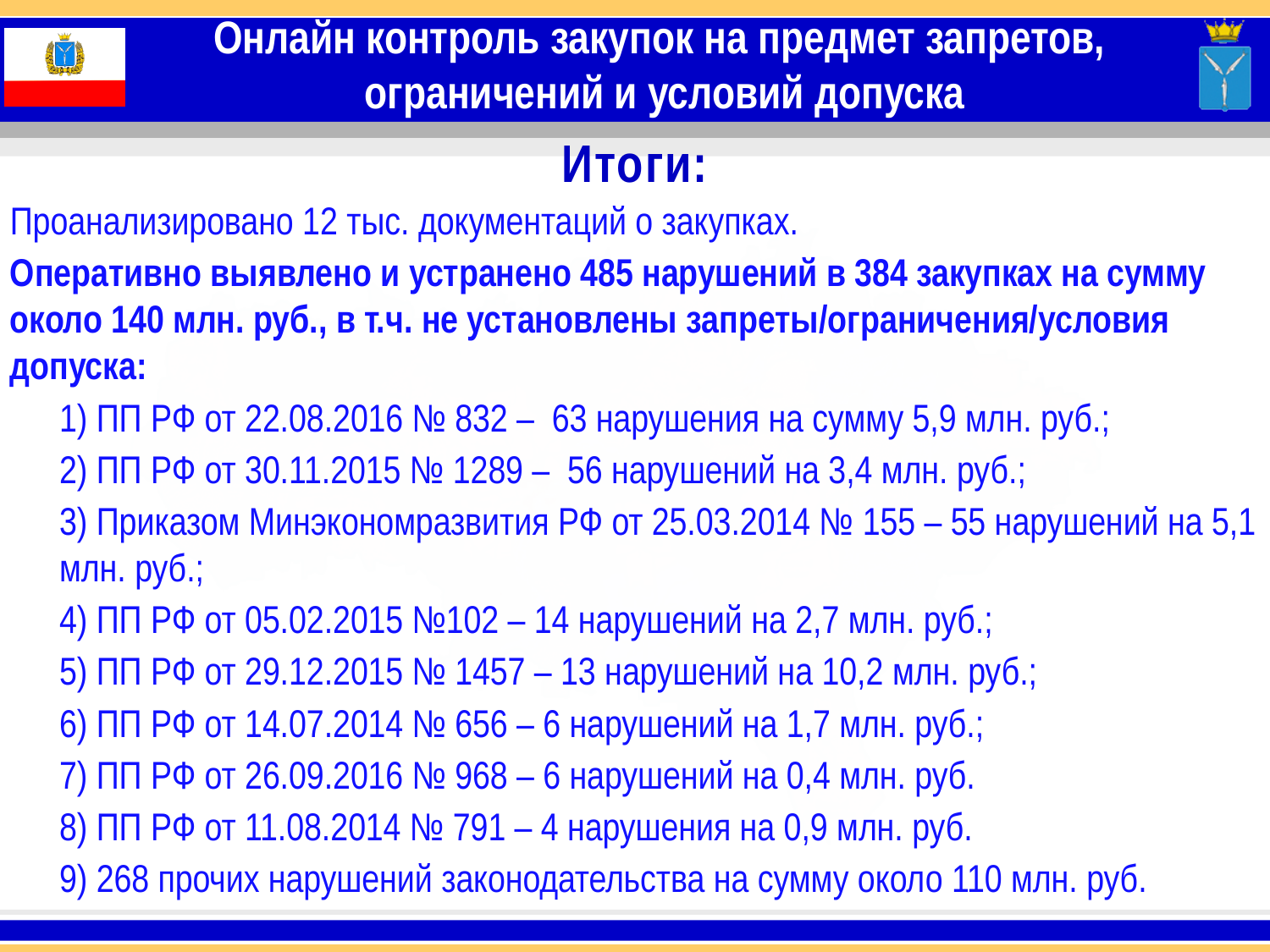

Онлайн контроль закупок на предмет запретов,
ограничений и условий допуска
Итоги:
Проанализировано 12 тыс. документаций о закупках.
Оперативно выявлено и устранено 485 нарушений в 384 закупках на сумму около 140 млн. руб., в т.ч. не установлены запреты/ограничения/условия допуска:
1) ПП РФ от 22.08.2016 № 832 –  63 нарушения на сумму 5,9 млн. руб.;
2) ПП РФ от 30.11.2015 № 1289 –  56 нарушений на 3,4 млн. руб.;
3) Приказом Минэкономразвития РФ от 25.03.2014 № 155 – 55 нарушений на 5,1 млн. руб.;
4) ПП РФ от 05.02.2015 №102 – 14 нарушений на 2,7 млн. руб.;
5) ПП РФ от 29.12.2015 № 1457 – 13 нарушений на 10,2 млн. руб.;
6) ПП РФ от 14.07.2014 № 656 – 6 нарушений на 1,7 млн. руб.;
7) ПП РФ от 26.09.2016 № 968 – 6 нарушений на 0,4 млн. руб.
8) ПП РФ от 11.08.2014 № 791 – 4 нарушения на 0,9 млн. руб.
9) 268 прочих нарушений законодательства на сумму около 110 млн. руб.